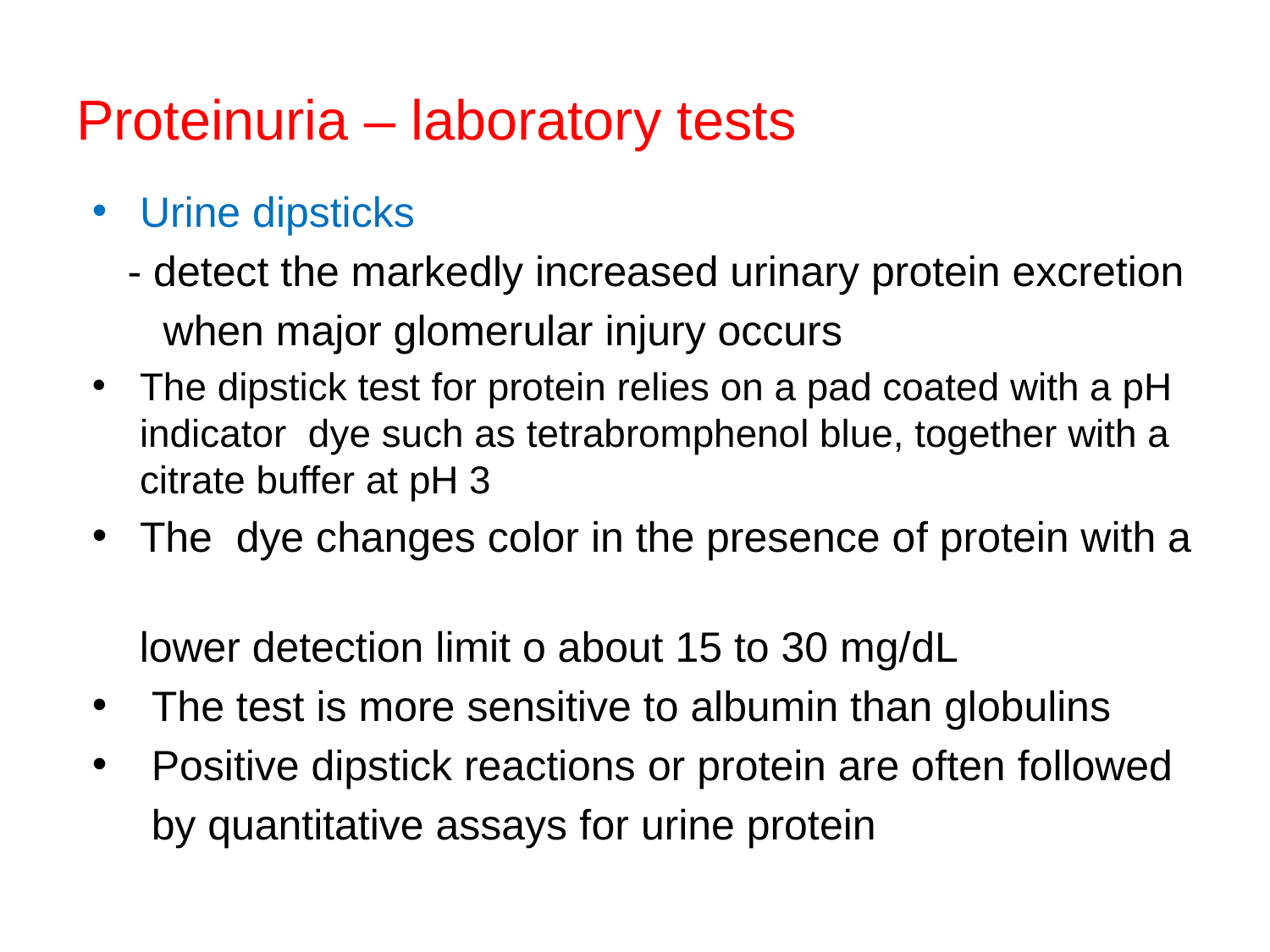

# Proteinuria – laboratory tests
Urine dipsticks
   - detect the markedly increased urinary protein excretion
      when major glomerular injury occurs
The dipstick test for protein relies on a pad coated with a pH indicator  dye such as tetrabromphenol blue, together with a citrate buffer at pH 3
The  dye changes color in the presence of protein with a
    lower detection limit o about 15 to 30 mg/dL
 The test is more sensitive to albumin than globulins
 Positive dipstick reactions or protein are often followed
     by quantitative assays for urine protein